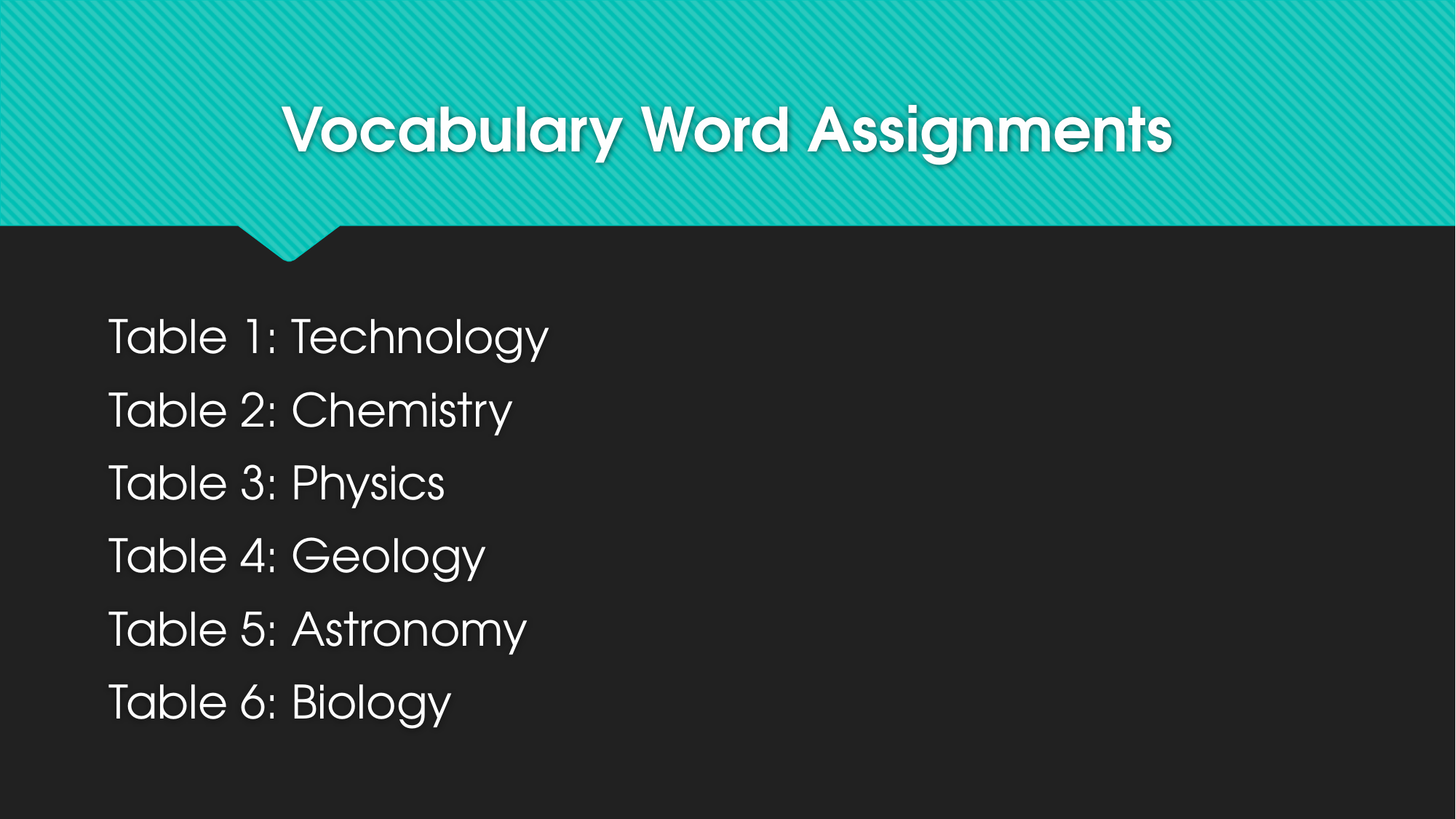

# Vocabulary Word Assignments
Table 1: Technology
Table 2: Chemistry
Table 3: Physics
Table 4: Geology
Table 5: Astronomy
Table 6: Biology